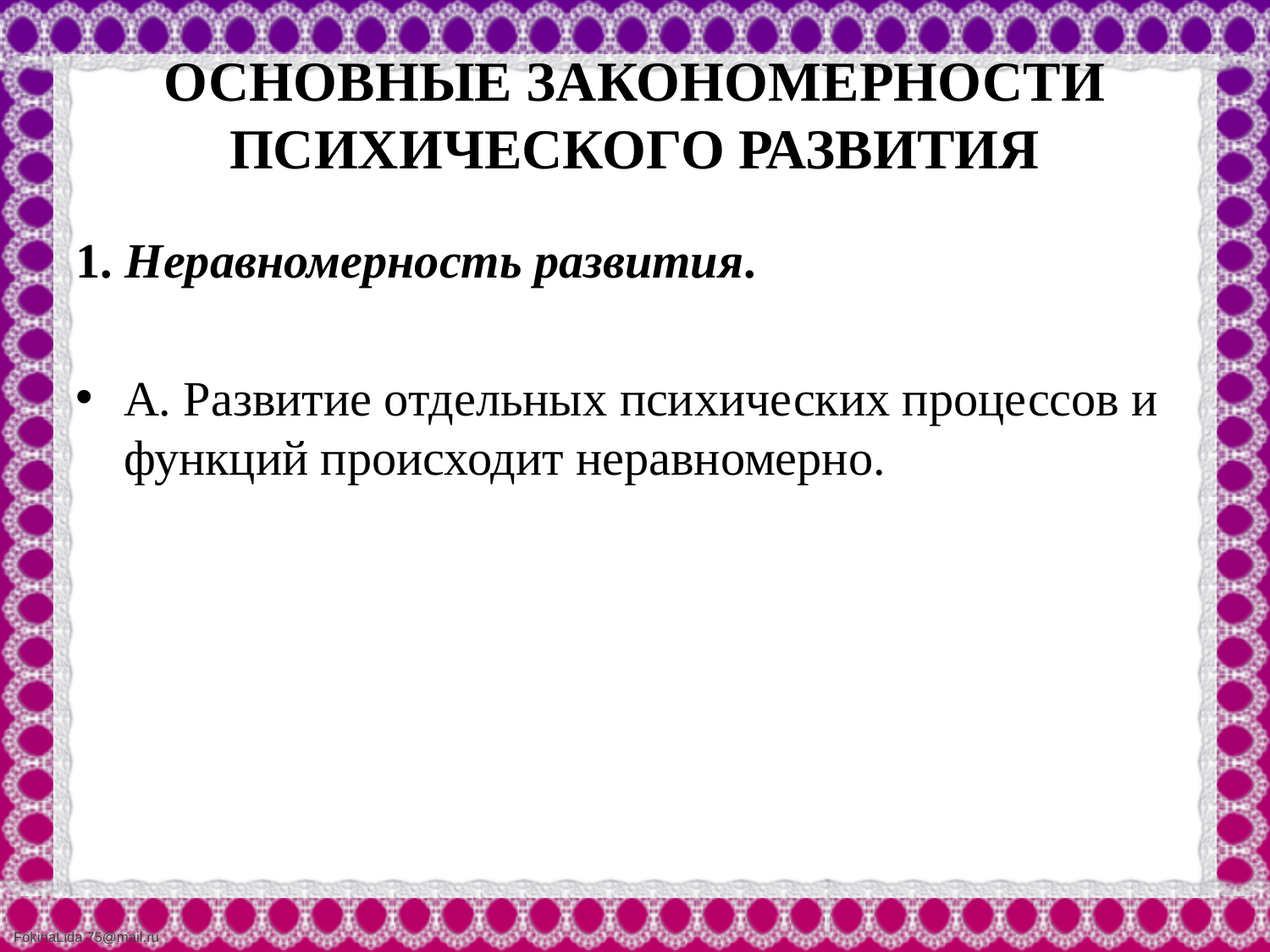

# ОСНОВНЫЕ ЗАКОНОМЕРНОСТИ ПСИХИЧЕСКОГО РАЗВИТИЯ
1. Неравномерность развития.

А. Развитие отдельных психических процессов и функций происходит неравномерно.